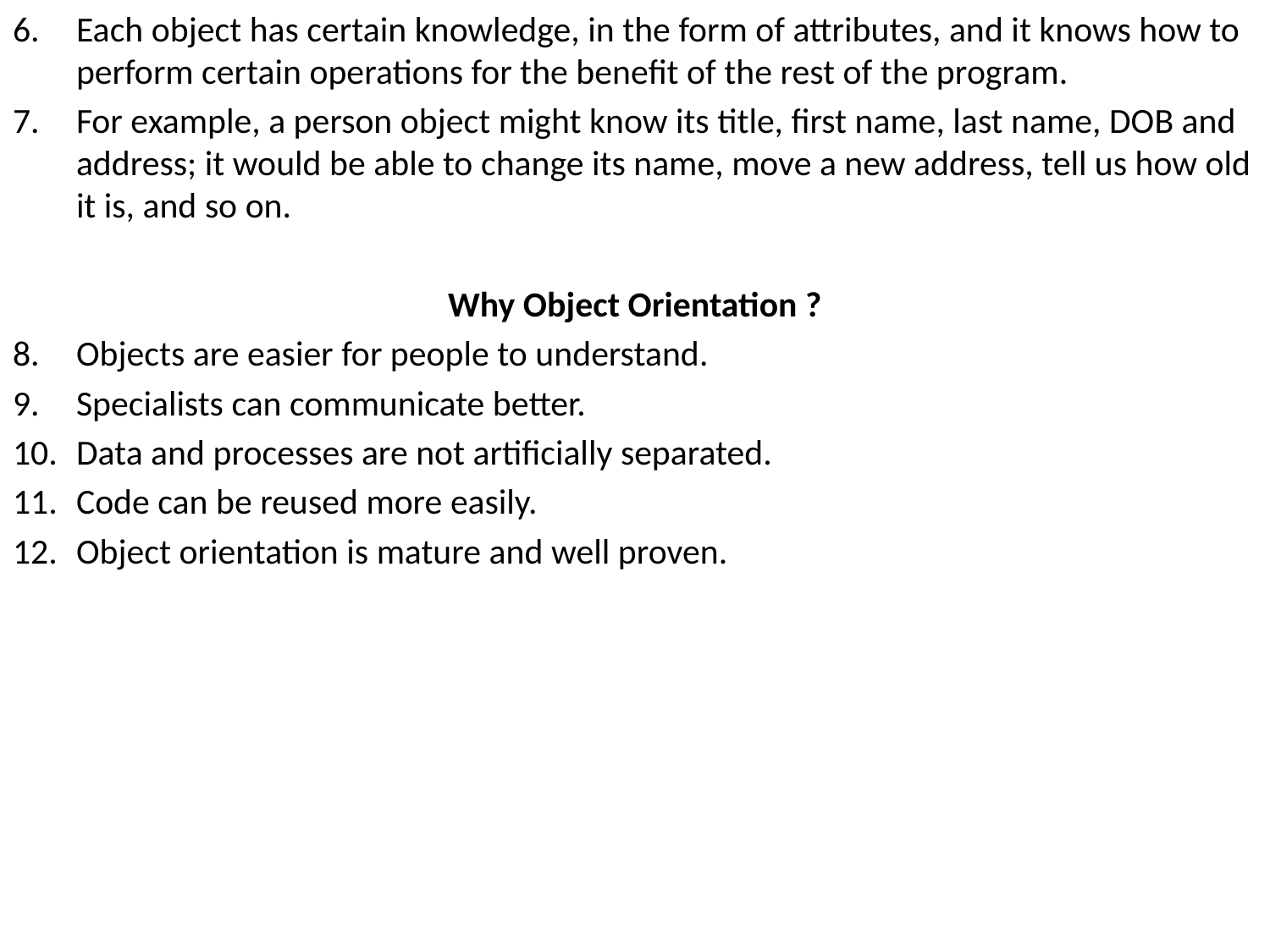

Each object has certain knowledge, in the form of attributes, and it knows how to perform certain operations for the benefit of the rest of the program.
For example, a person object might know its title, first name, last name, DOB and address; it would be able to change its name, move a new address, tell us how old it is, and so on.

Why Object Orientation ?
Objects are easier for people to understand.
Specialists can communicate better.
Data and processes are not artificially separated.
Code can be reused more easily.
Object orientation is mature and well proven.